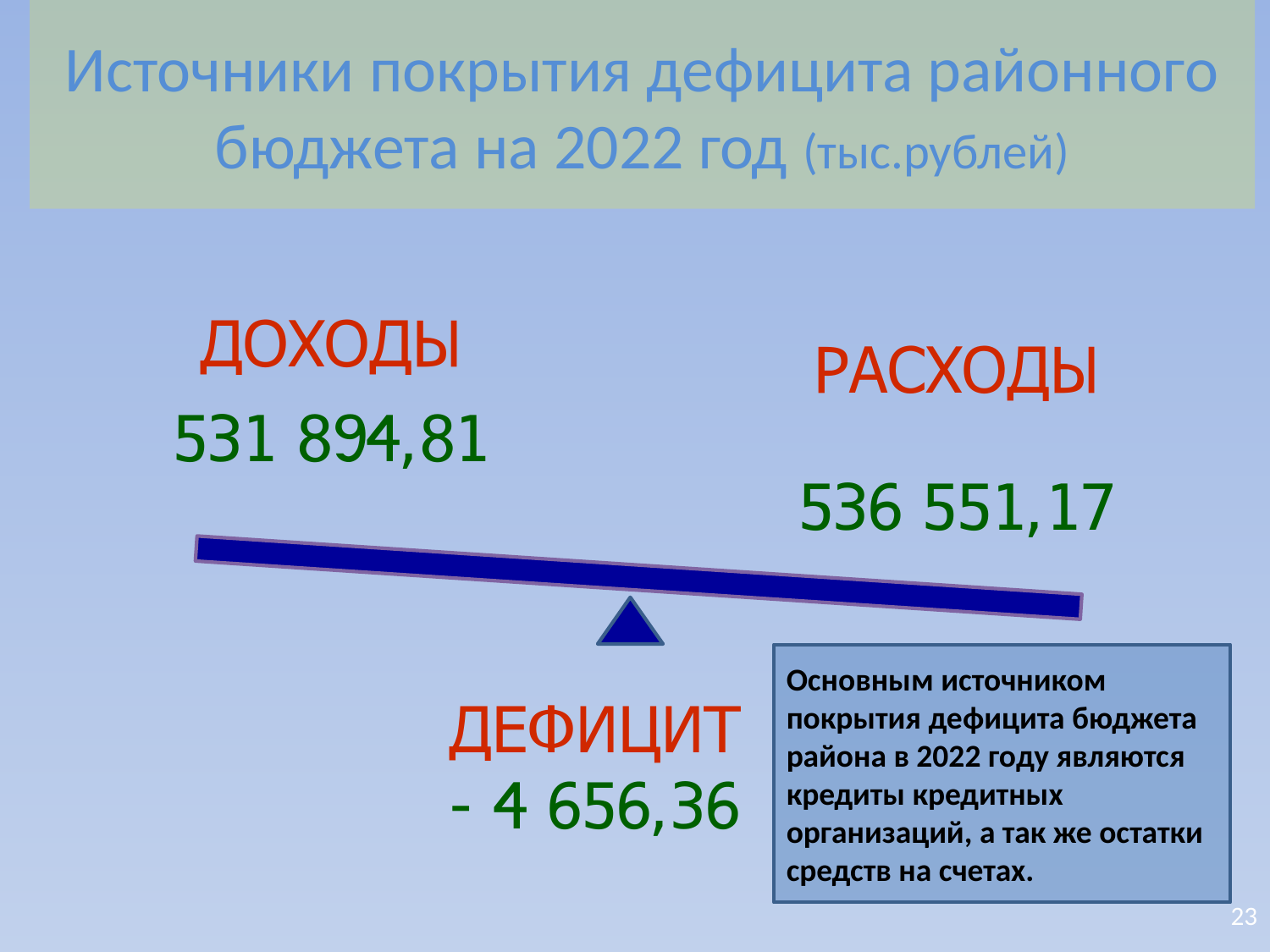

# Источники покрытия дефицита районного бюджета на 2022 год (тыс.рублей)
ДОХОДЫ

531 894,81

РАСХОДЫ

536 551,17

Основным источником покрытия дефицита бюджета района в 2022 году являются кредиты кредитных организаций, а так же остатки средств на счетах.
ДЕФИЦИТ
- 4 656,36
23